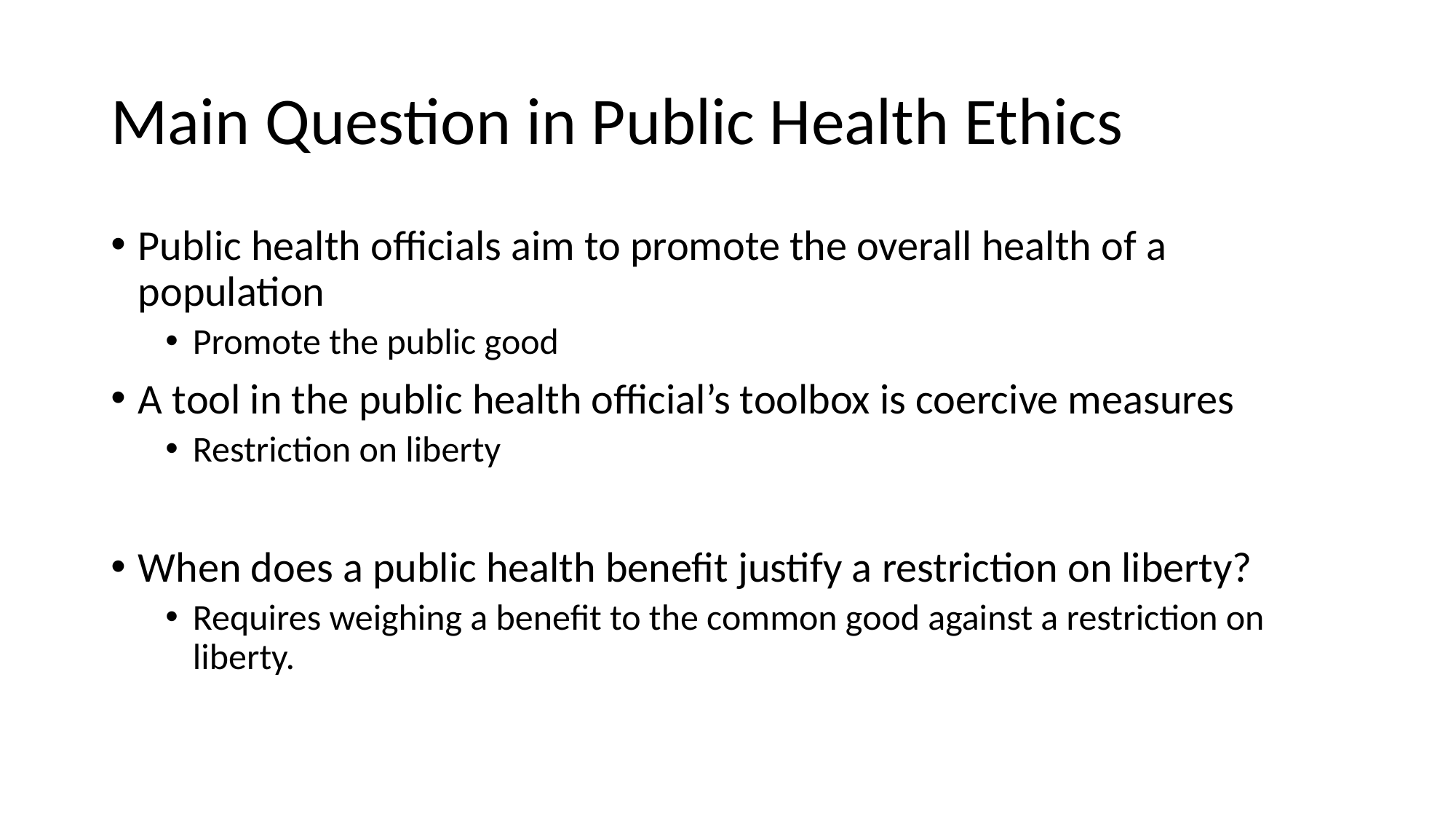

# Main Question in Public Health Ethics
Public health officials aim to promote the overall health of a population
Promote the public good
A tool in the public health official’s toolbox is coercive measures
Restriction on liberty

When does a public health benefit justify a restriction on liberty?
Requires weighing a benefit to the common good against a restriction on liberty.